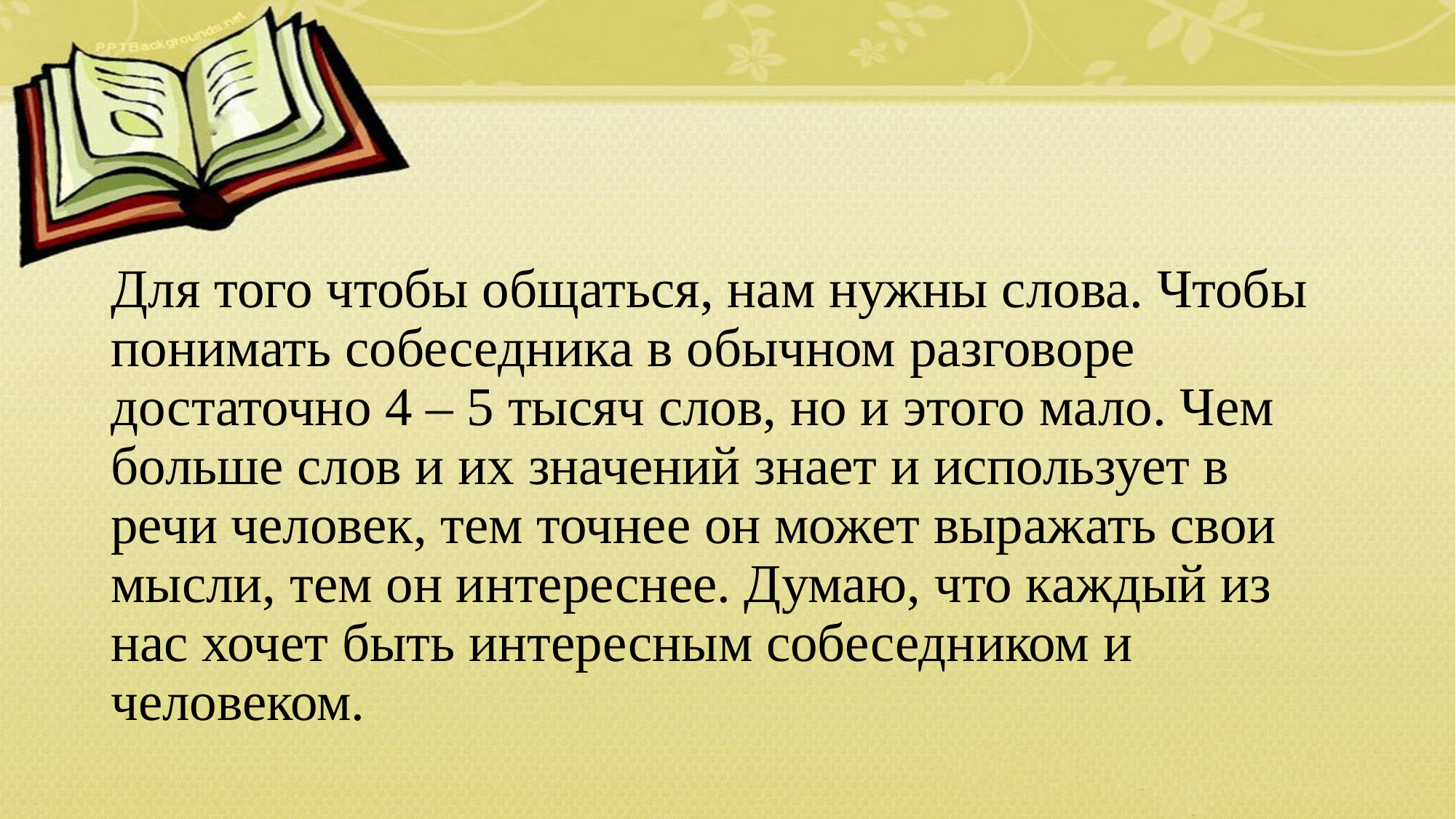

# Для того чтобы общаться, нам нужны слова. Чтобы понимать собеседника в обычном разговоре достаточно 4 – 5 тысяч слов, но и этого мало. Чем больше слов и их значений знает и использует в речи человек, тем точнее он может выражать свои мысли, тем он интереснее. Думаю, что каждый из нас хочет быть интересным собеседником и человеком.